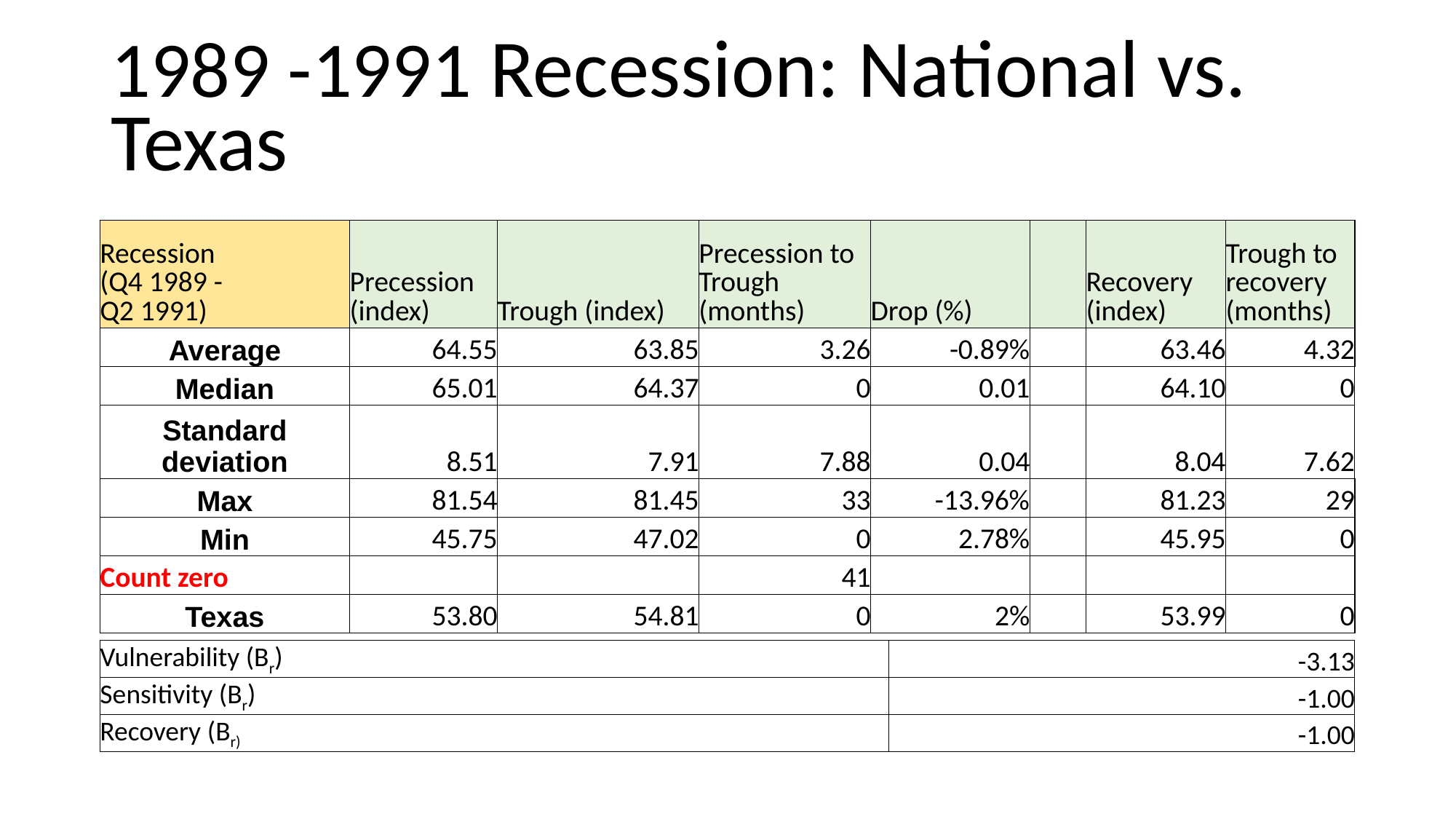

# 1989 -1991 Recession: National vs. Texas
| Recession (Q4 1989 - Q2 1991) | Precession (index) | Trough (index) | Precession to Trough (months) | Drop (%) |  | Recovery (index) | Trough to recovery (months) |
| --- | --- | --- | --- | --- | --- | --- | --- |
| Average | 64.55 | 63.85 | 3.26 | -0.89% |  | 63.46 | 4.32 |
| Median | 65.01 | 64.37 | 0 | 0.01 |  | 64.10 | 0 |
| Standard deviation | 8.51 | 7.91 | 7.88 | 0.04 |  | 8.04 | 7.62 |
| Max | 81.54 | 81.45 | 33 | -13.96% |  | 81.23 | 29 |
| Min | 45.75 | 47.02 | 0 | 2.78% |  | 45.95 | 0 |
| Count zero |  |  | 41 |  |  |  |  |
| Texas | 53.80 | 54.81 | 0 | 2% |  | 53.99 | 0 |
| Vulnerability (Br) | -3.13 |
| --- | --- |
| Sensitivity (Br) | -1.00 |
| Recovery (Br) | -1.00 |